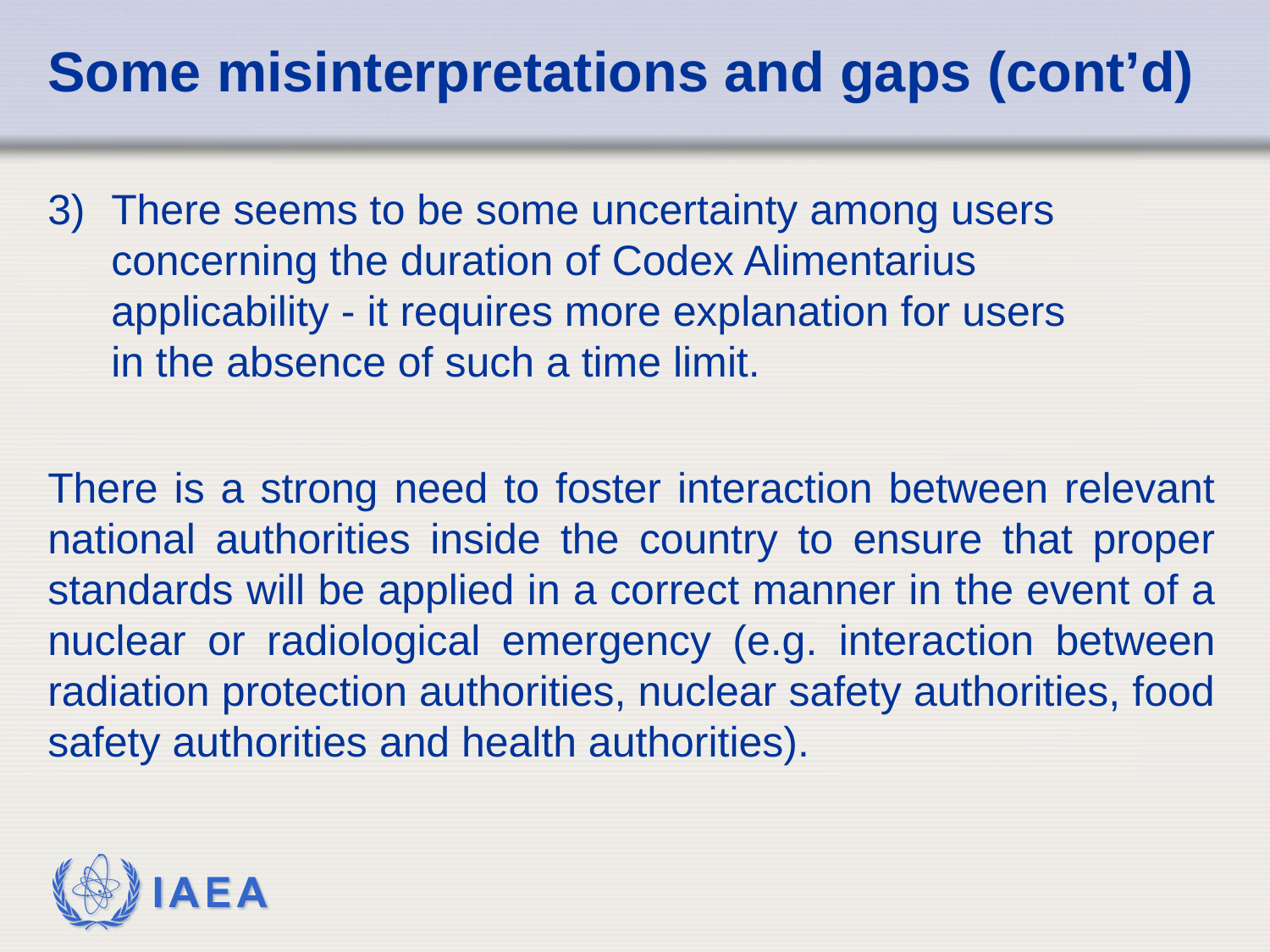

# Some misinterpretations and gaps (cont’d)
There seems to be some uncertainty among users concerning the duration of Codex Alimentarius  applicability - it requires more explanation for users
in the absence of such a time limit.

There is a strong need to foster interaction between relevant national authorities inside the country to ensure that proper standards will be applied in a correct manner in the event of a nuclear or radiological emergency (e.g. interaction between radiation protection authorities, nuclear safety authorities, food safety authorities and health authorities).